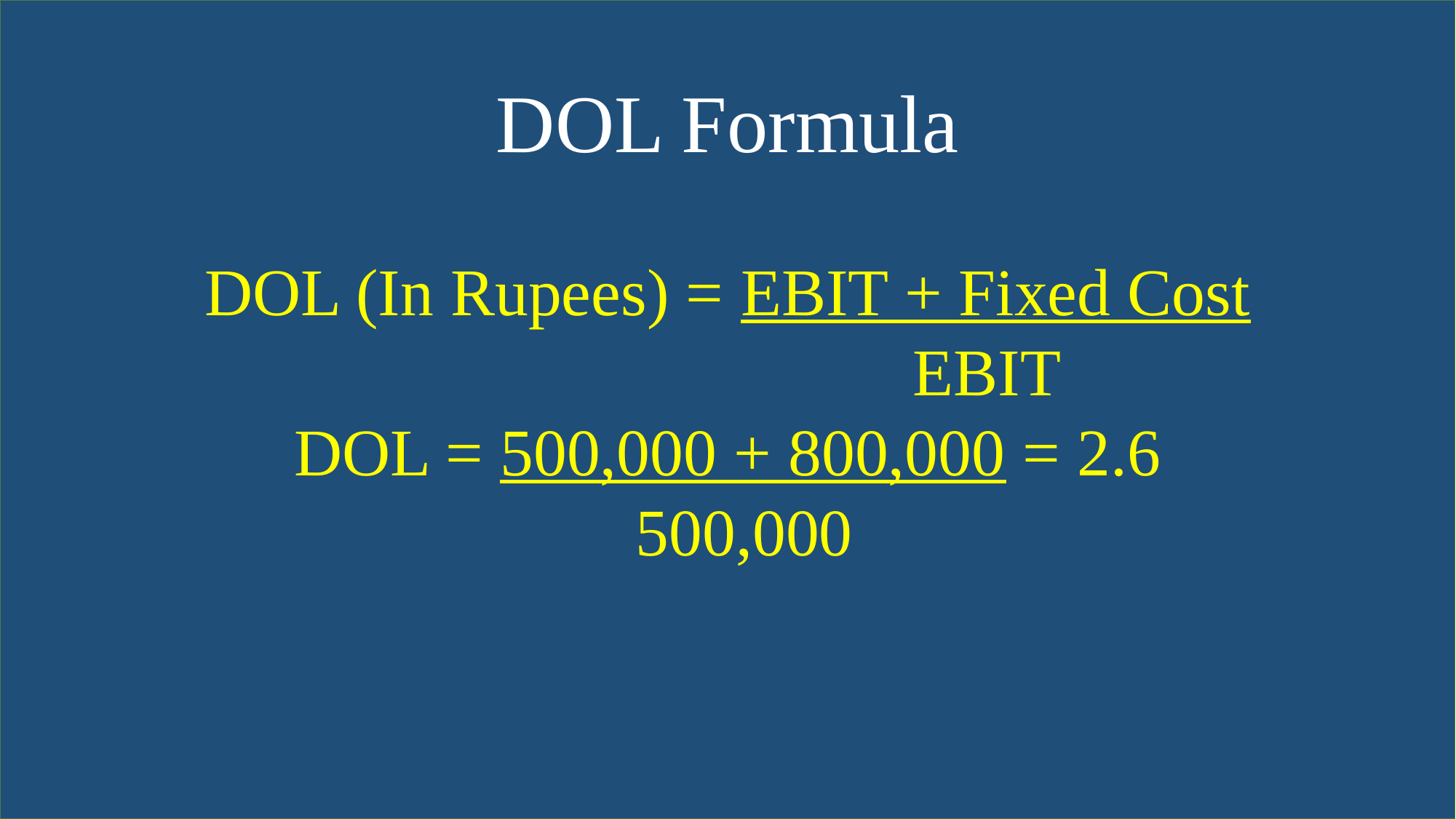

DOL Formula

DOL (In Rupees) = EBIT + Fixed Cost
                               EBIT
DOL = 500,000 + 800,000 = 2.6
  500,000